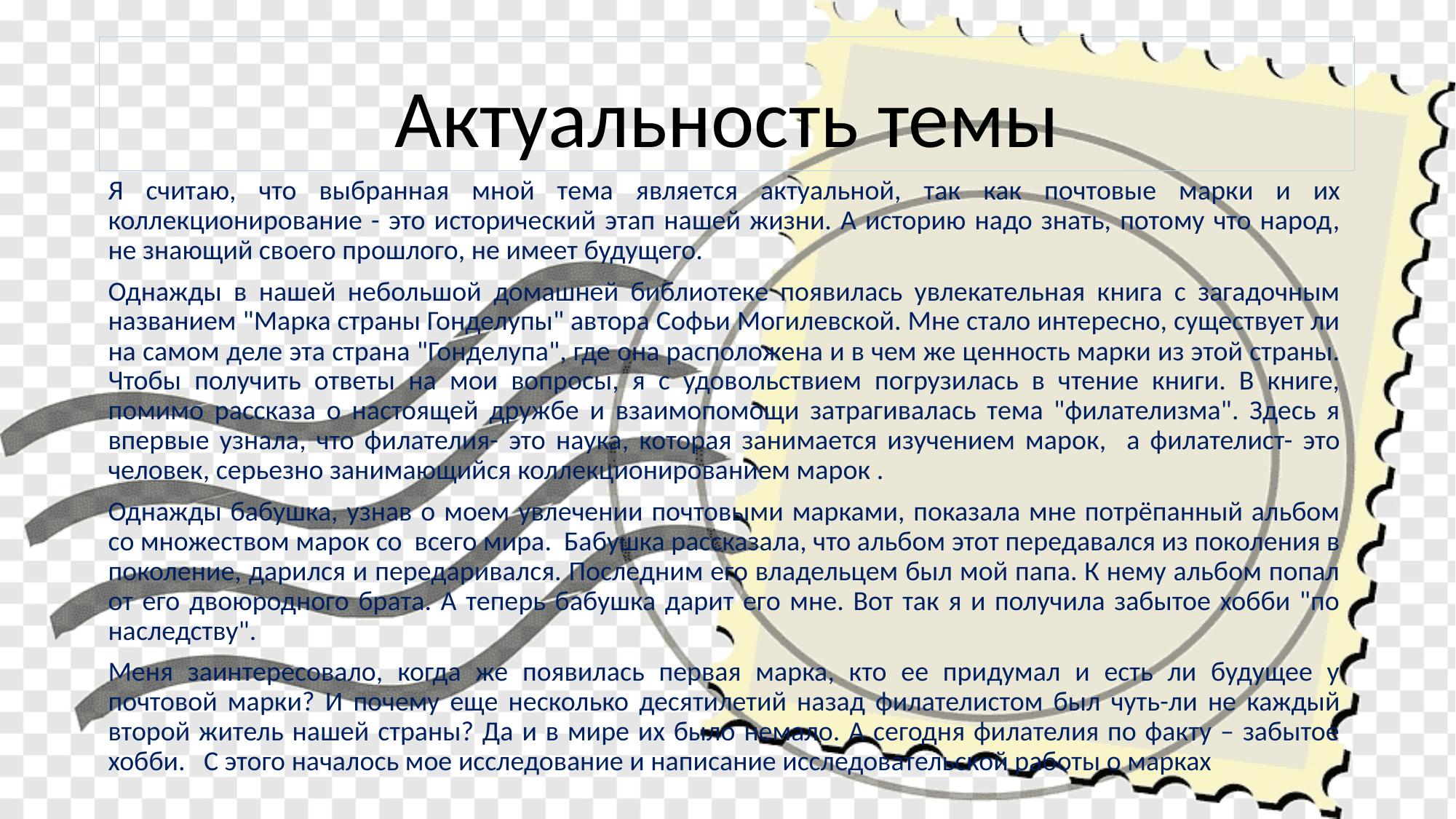

# Актуальность темы
Я считаю, что выбранная мной тема является актуальной, так как почтовые марки и их коллекционирование - это исторический этап нашей жизни. А историю надо знать, потому что народ, не знающий своего прошлого, не имеет будущего.
Однажды в нашей небольшой домашней библиотеке появилась увлекательная книга с загадочным названием "Марка страны Гонделупы" автора Софьи Могилевской. Мне стало интересно, существует ли на самом деле эта страна "Гонделупа", где она расположена и в чем же ценность марки из этой страны. Чтобы получить ответы на мои вопросы, я с удовольствием погрузилась в чтение книги. В книге, помимо рассказа о настоящей дружбе и взаимопомощи затрагивалась тема "филателизма". Здесь я впервые узнала, что филателия- это наука, которая занимается изучением марок,  а филателист- это человек, серьезно занимающийся коллекционированием марок .
Однажды бабушка, узнав о моем увлечении почтовыми марками, показала мне потрёпанный альбом со множеством марок со  всего мира.  Бабушка рассказала, что альбом этот передавался из поколения в поколение, дарился и передаривался. Последним его владельцем был мой папа. К нему альбом попал от его двоюродного брата. А теперь бабушка дарит его мне. Вот так я и получила забытое хобби "по наследству".
Меня заинтересовало, когда же появилась первая марка, кто ее придумал и есть ли будущее у почтовой марки? И почему еще несколько десятилетий назад филателистом был чуть-ли не каждый второй житель нашей страны? Да и в мире их было немало. А сегодня филателия по факту – забытое хобби.   С этого началось мое исследование и написание исследовательской работы о марках